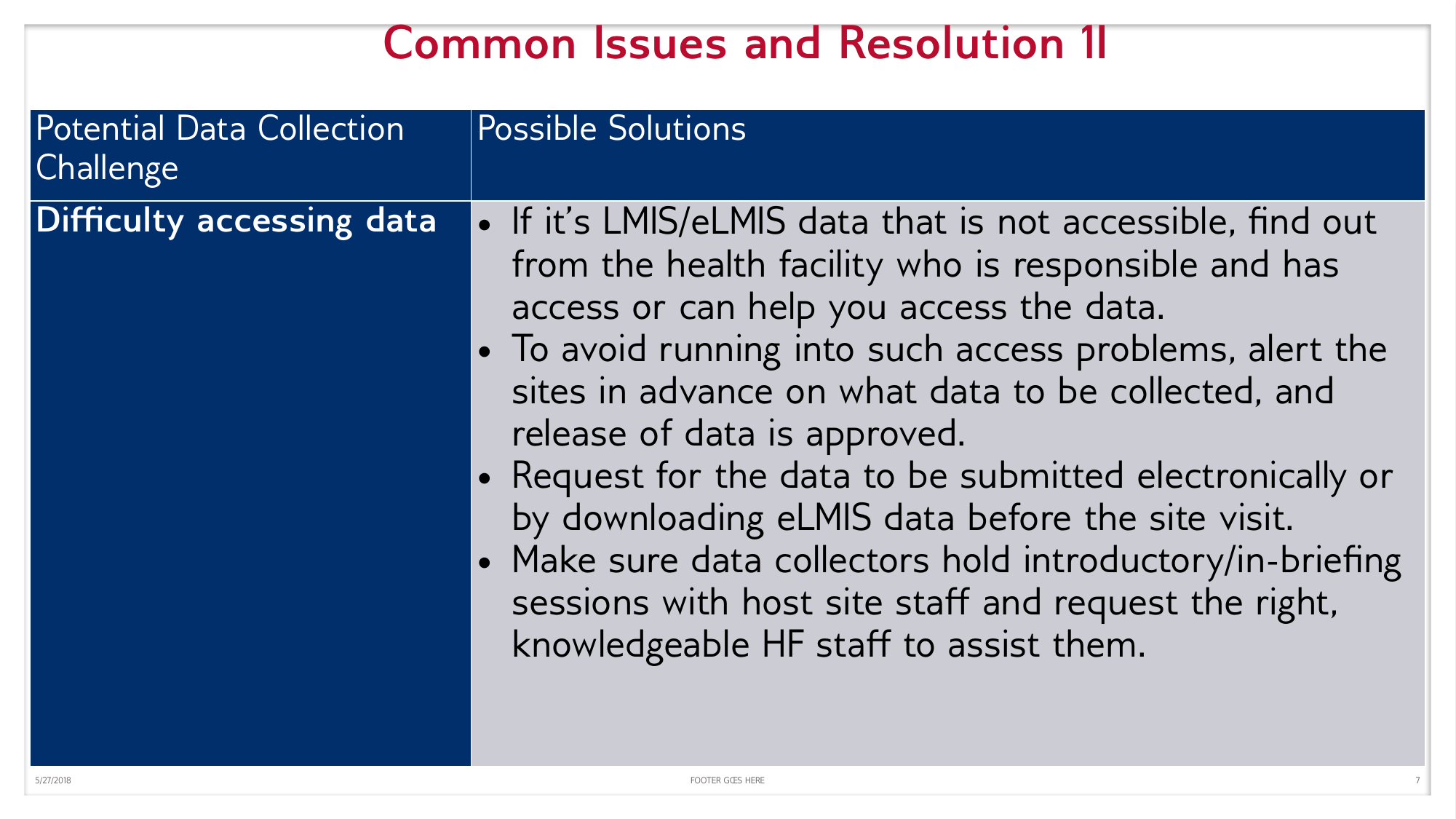

5/27/2018
FOOTER GOES HERE
7
# Common Issues and Resolution 1I
| Potential Data Collection Challenge | Possible Solutions |
| --- | --- |
| Difficulty accessing data | If it’s LMIS/eLMIS data that is not accessible, find out from the health facility who is responsible and has access or can help you access the data. To avoid running into such access problems, alert the sites in advance on what data to be collected, and release of data is approved. Request for the data to be submitted electronically or by downloading eLMIS data before the site visit. Make sure data collectors hold introductory/in-briefing sessions with host site staff and request the right, knowledgeable HF staff to assist them. |